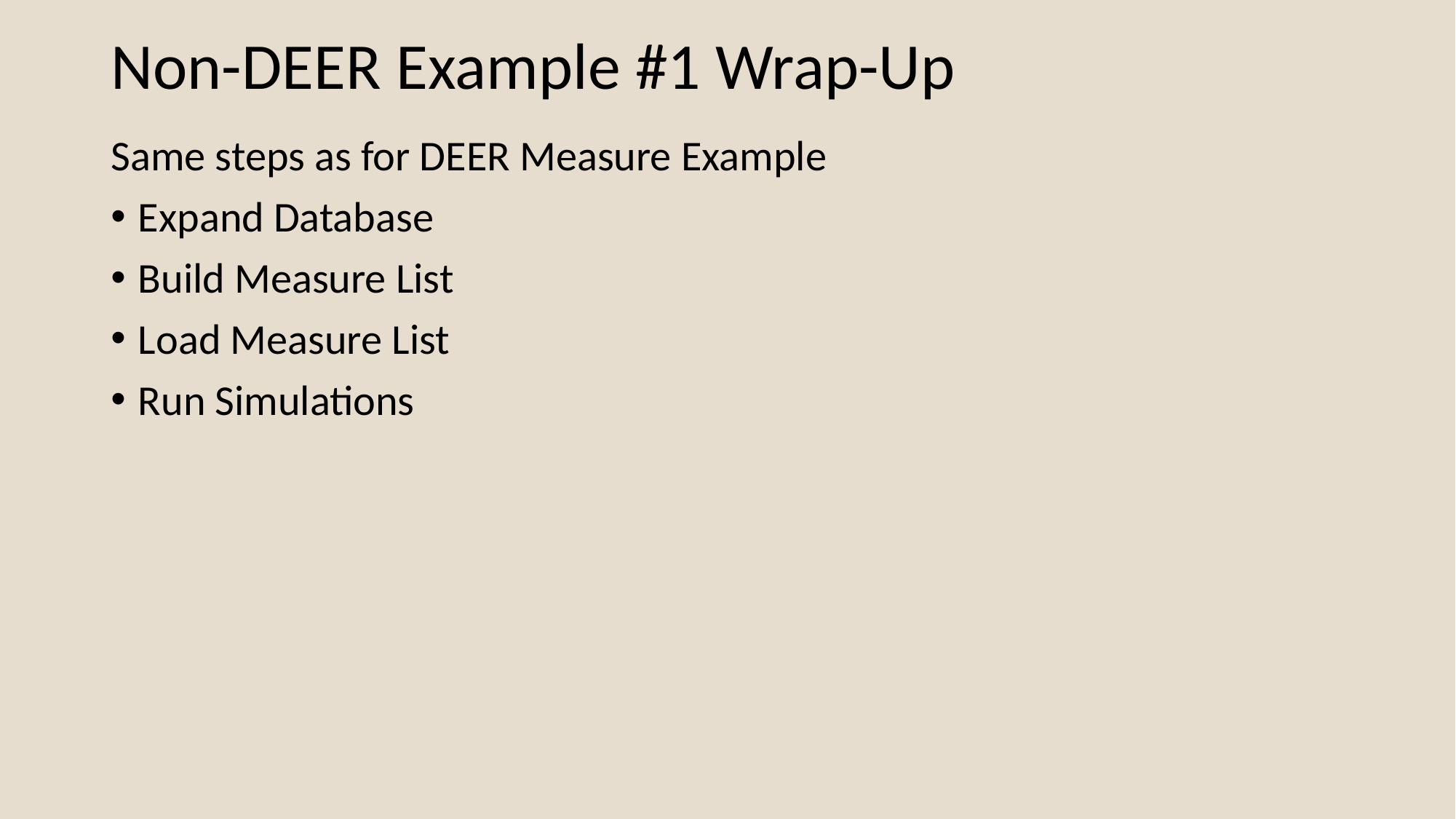

# Non-DEER Example #1 Wrap-Up
Same steps as for DEER Measure Example
Expand Database
Build Measure List
Load Measure List
Run Simulations